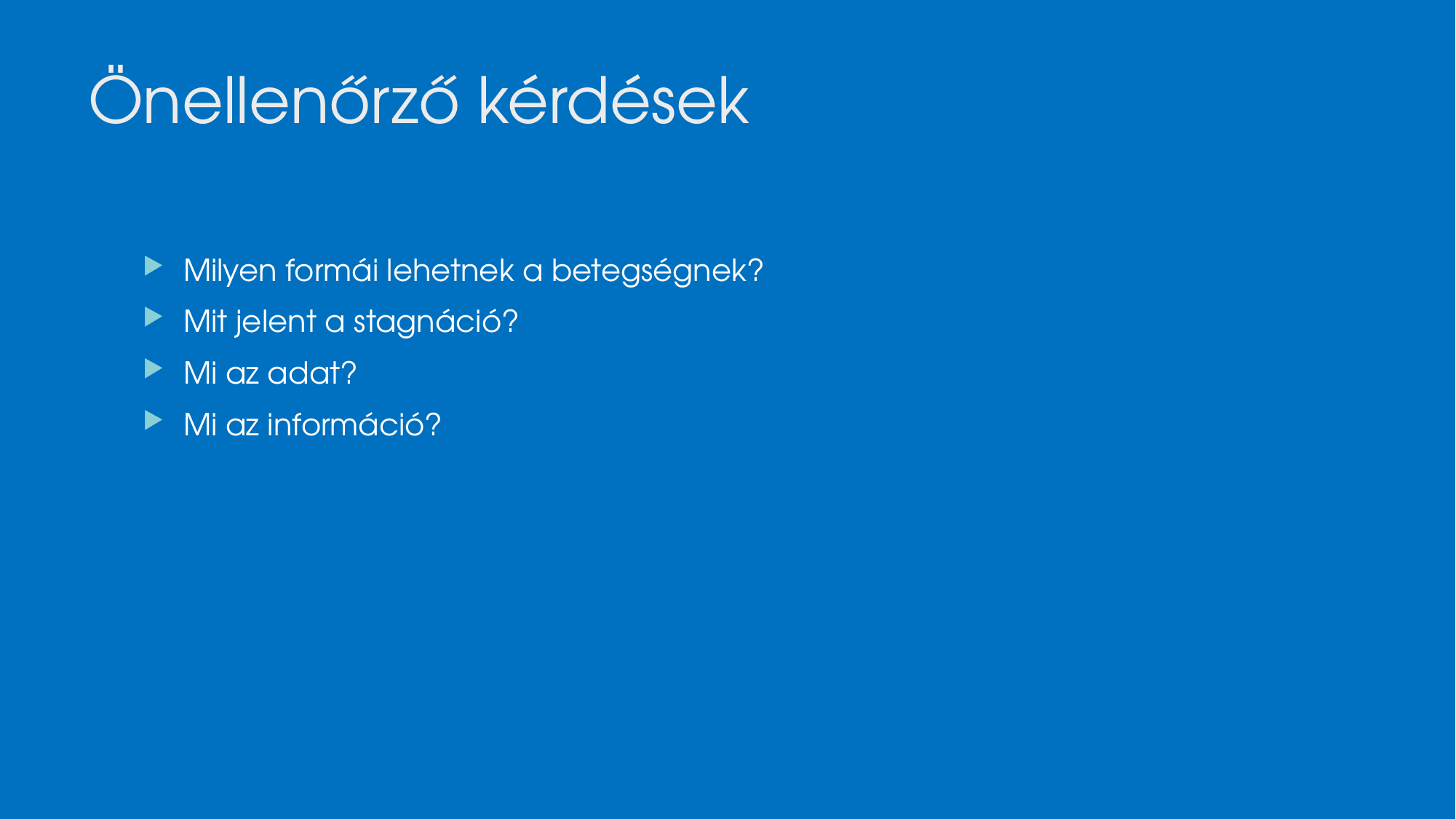

# Önellenőrző kérdések
Milyen formái lehetnek a betegségnek?
Mit jelent a stagnáció?
Mi az adat?
Mi az információ?